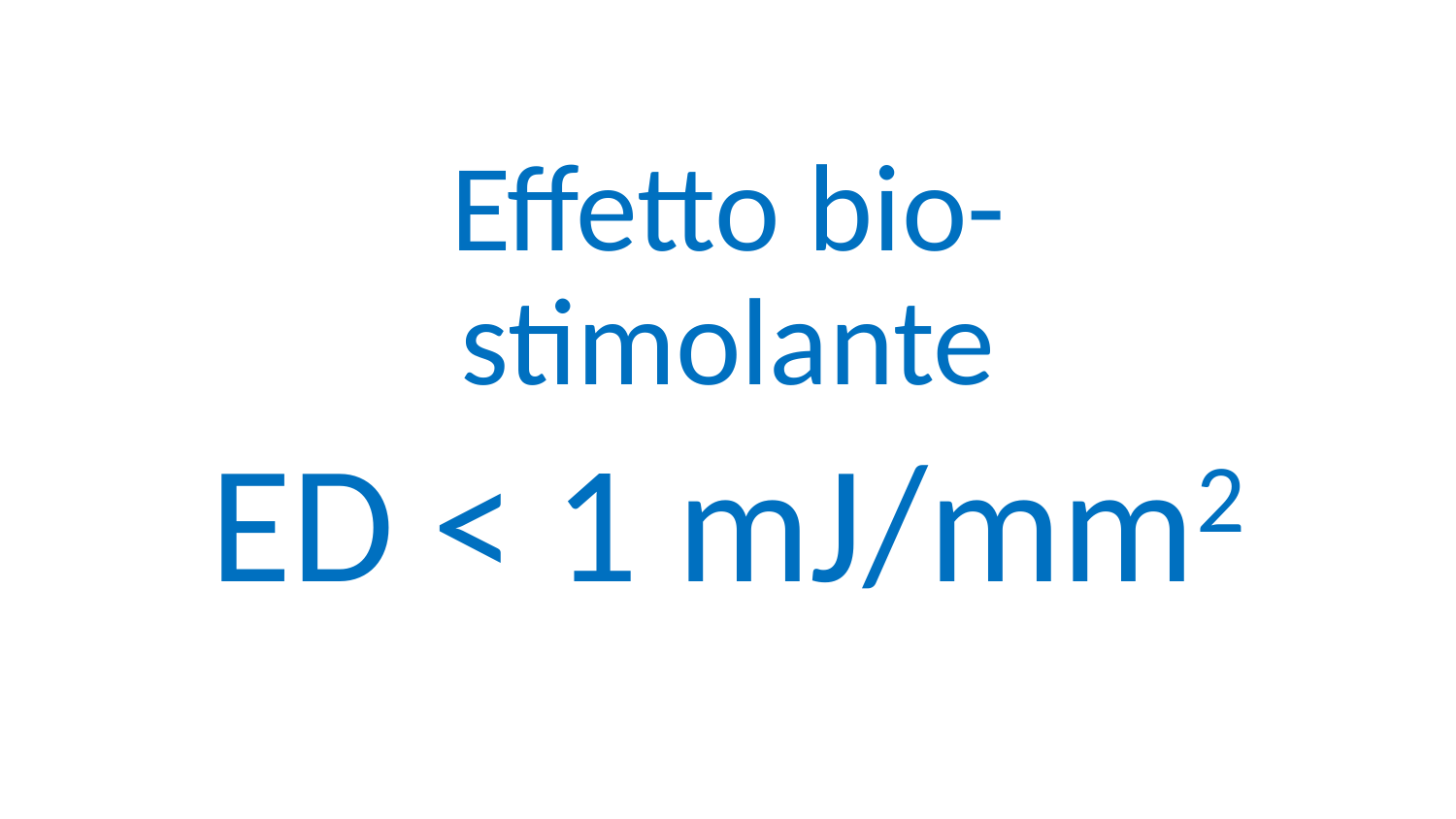

# Effetto bio-stimolante
ED < 1 mJ/mm2